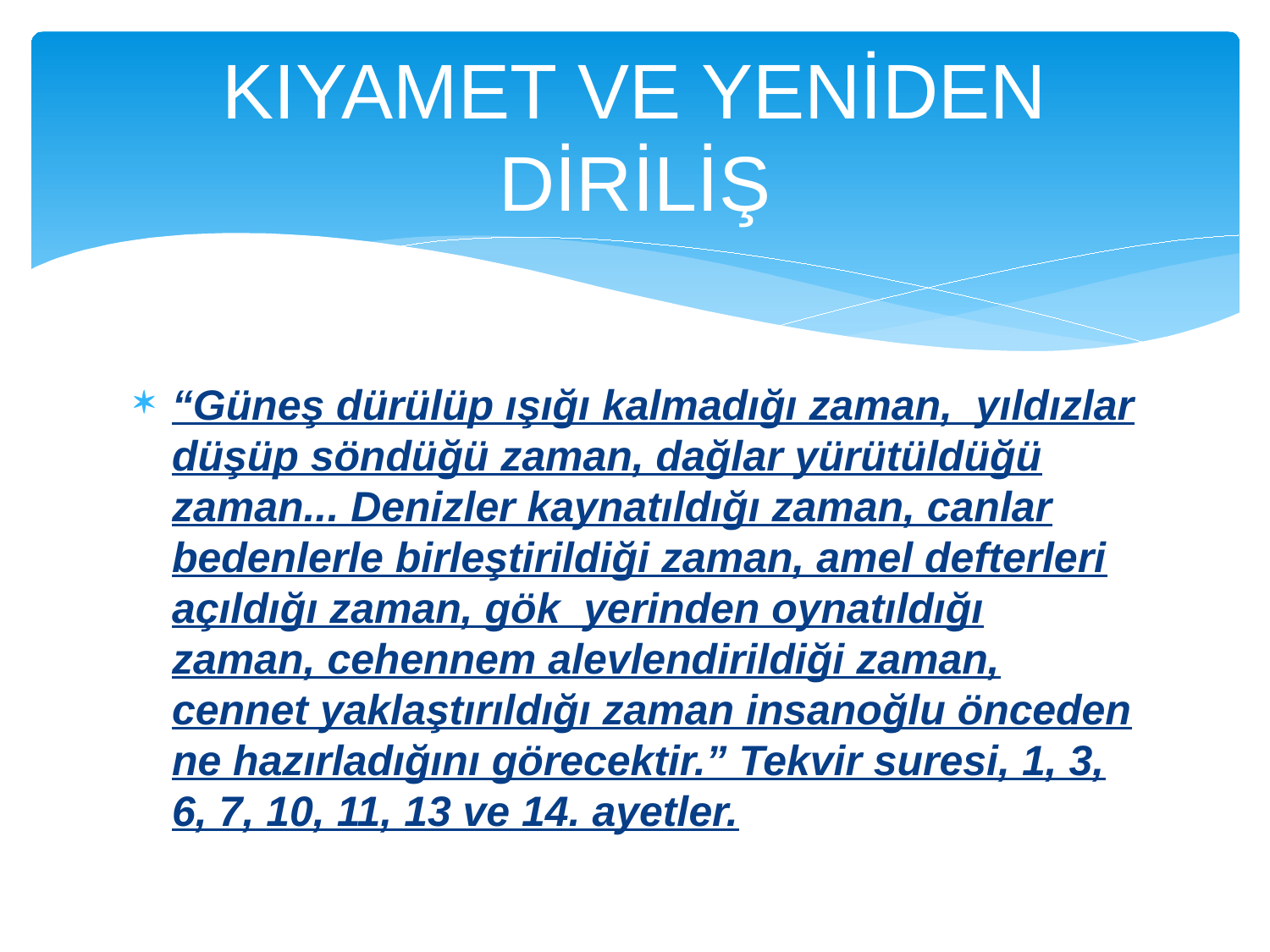

# KIYAMET VE YENİDEN DİRİLİŞ
“Güneş dürülüp ışığı kalmadığı zaman,  yıldızlar düşüp söndüğü zaman, dağlar yürütüldüğü zaman... Denizler kaynatıldığı zaman, canlar bedenlerle birleştirildiği zaman, amel defterleri açıldığı zaman, gök  yerinden oynatıldığı zaman, cehennem alevlendirildiği zaman, cennet yaklaştırıldığı zaman insanoğlu önceden ne hazırladığını görecektir.” Tekvir suresi, 1, 3, 6, 7, 10, 11, 13 ve 14. ayetler.